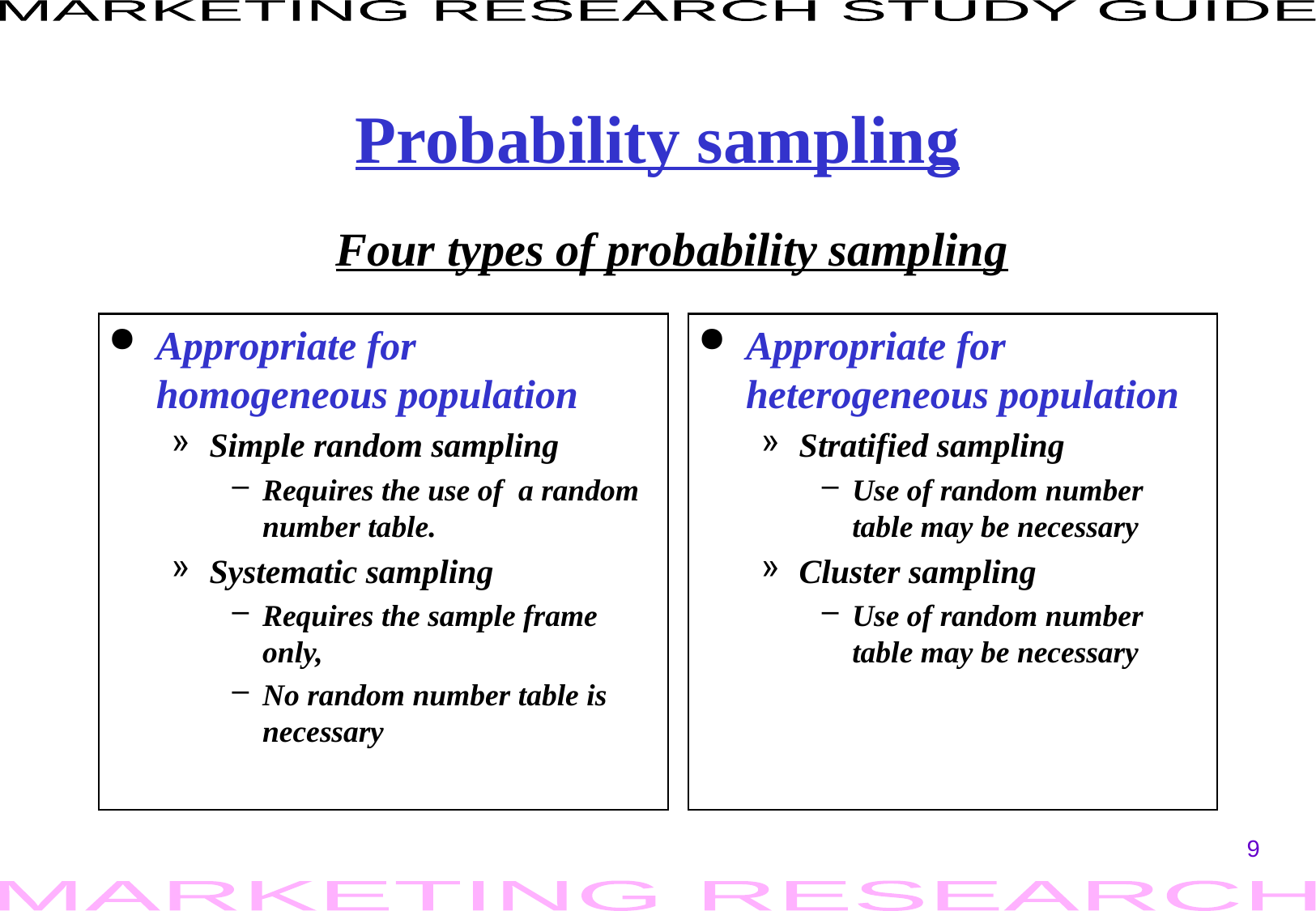

# Probability sampling
Four types of probability sampling
Appropriate for homogeneous population
Simple random sampling
Requires the use of  a random number table.
Systematic sampling
Requires the sample frame only,
No random number table is necessary

Appropriate for heterogeneous population
Stratified sampling
Use of random number table may be necessary
Cluster sampling
Use of random number table may be necessary